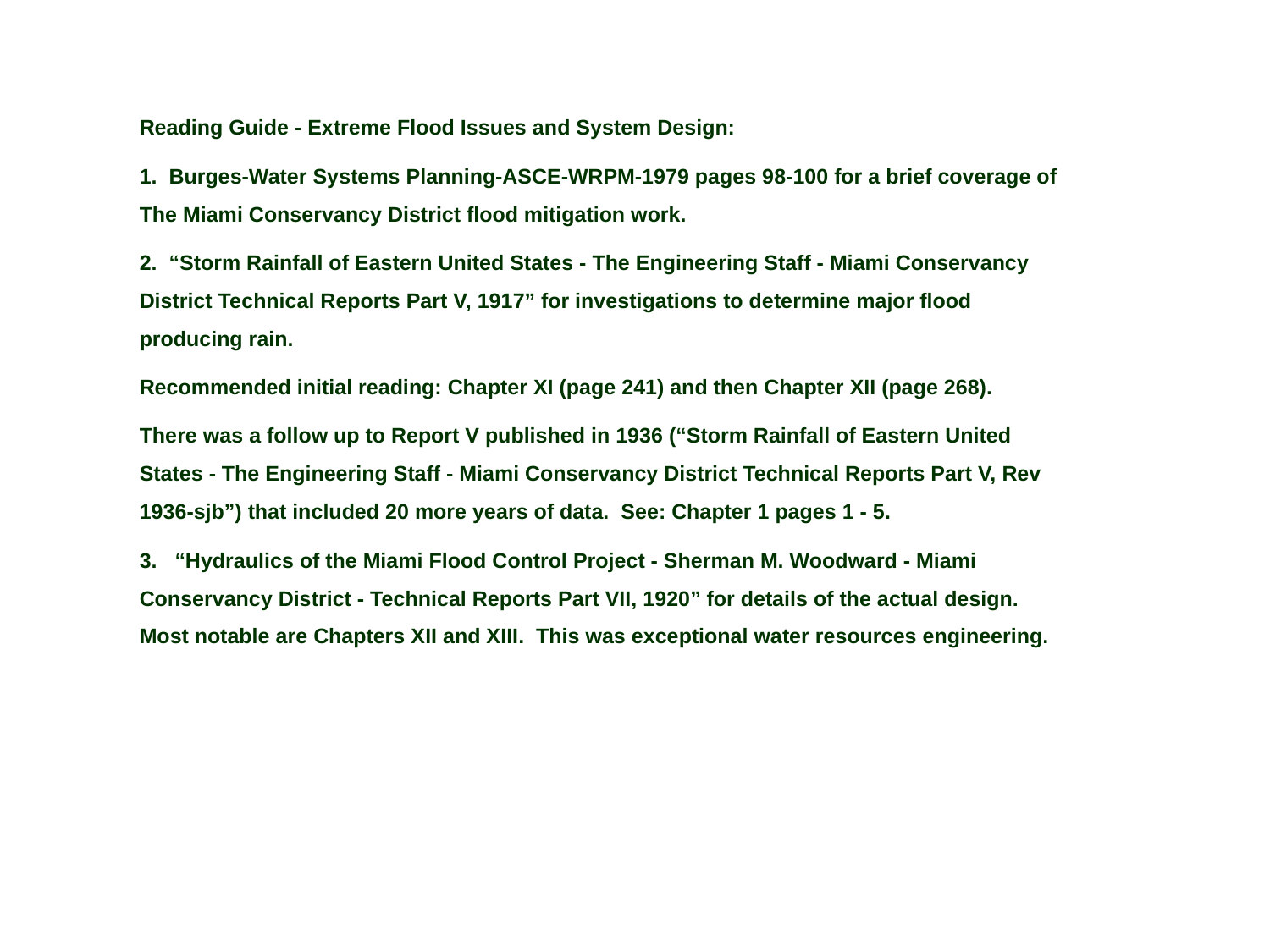

Reading Guide - Extreme Flood Issues and System Design:
1.  Burges-Water Systems Planning-ASCE-WRPM-1979 pages 98-100 for a brief coverage of The Miami Conservancy District flood mitigation work.
2.  “Storm Rainfall of Eastern United States - The Engineering Staff - Miami Conservancy District Technical Reports Part V, 1917” for investigations to determine major flood producing rain.
Recommended initial reading: Chapter XI (page 241) and then Chapter XII (page 268).
There was a follow up to Report V published in 1936 (“Storm Rainfall of Eastern United States - The Engineering Staff - Miami Conservancy District Technical Reports Part V, Rev 1936-sjb”) that included 20 more years of data.  See: Chapter 1 pages 1 - 5.
3.   “Hydraulics of the Miami Flood Control Project - Sherman M. Woodward - Miami Conservancy District - Technical Reports Part VII, 1920” for details of the actual design.  Most notable are Chapters XII and XIII.  This was exceptional water resources engineering.